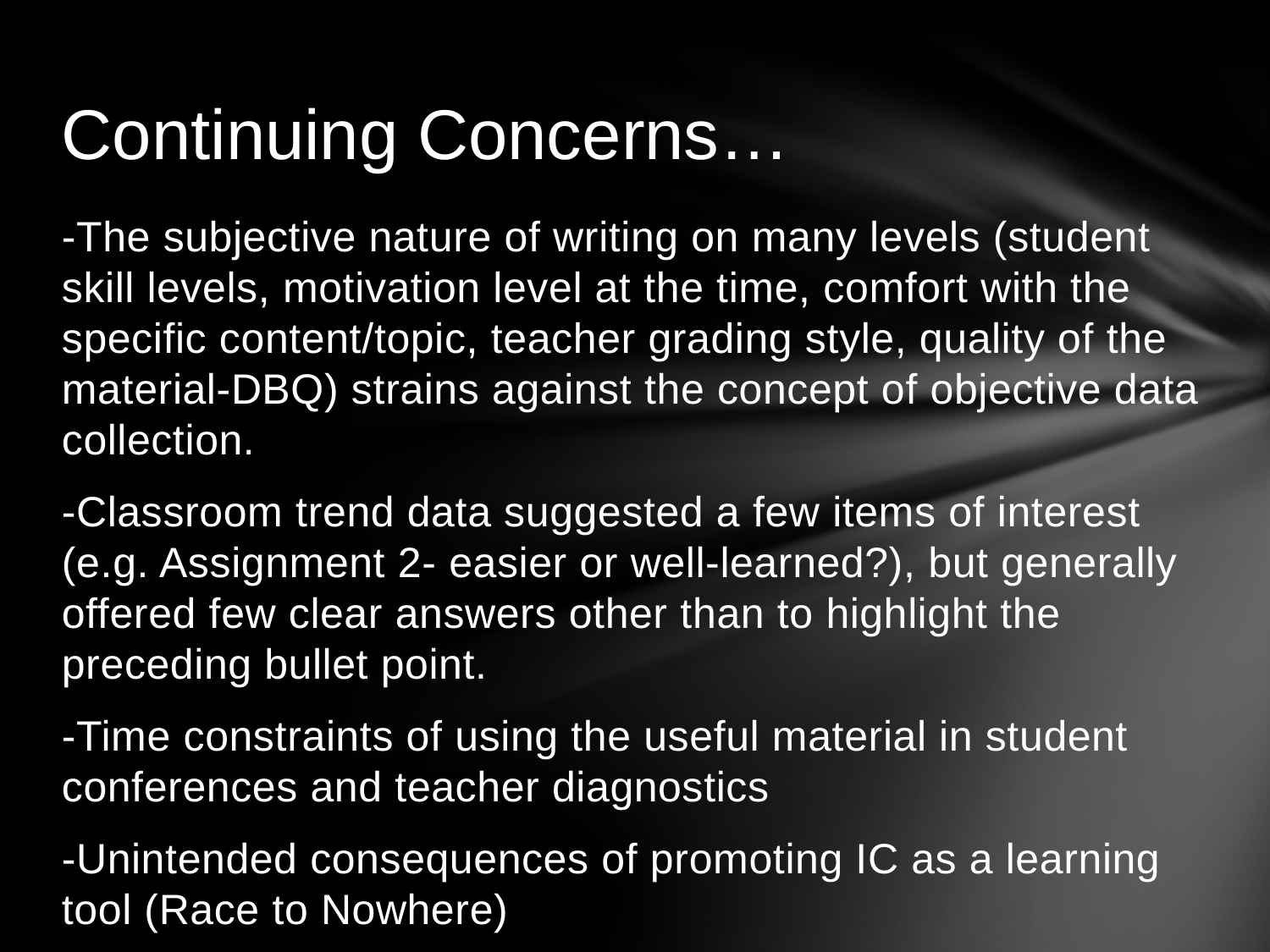

# Continuing Concerns…
-The subjective nature of writing on many levels (student skill levels, motivation level at the time, comfort with the specific content/topic, teacher grading style, quality of the material-DBQ) strains against the concept of objective data collection.
-Classroom trend data suggested a few items of interest (e.g. Assignment 2- easier or well-learned?), but generally offered few clear answers other than to highlight the preceding bullet point.
-Time constraints of using the useful material in student conferences and teacher diagnostics
-Unintended consequences of promoting IC as a learning tool (Race to Nowhere)